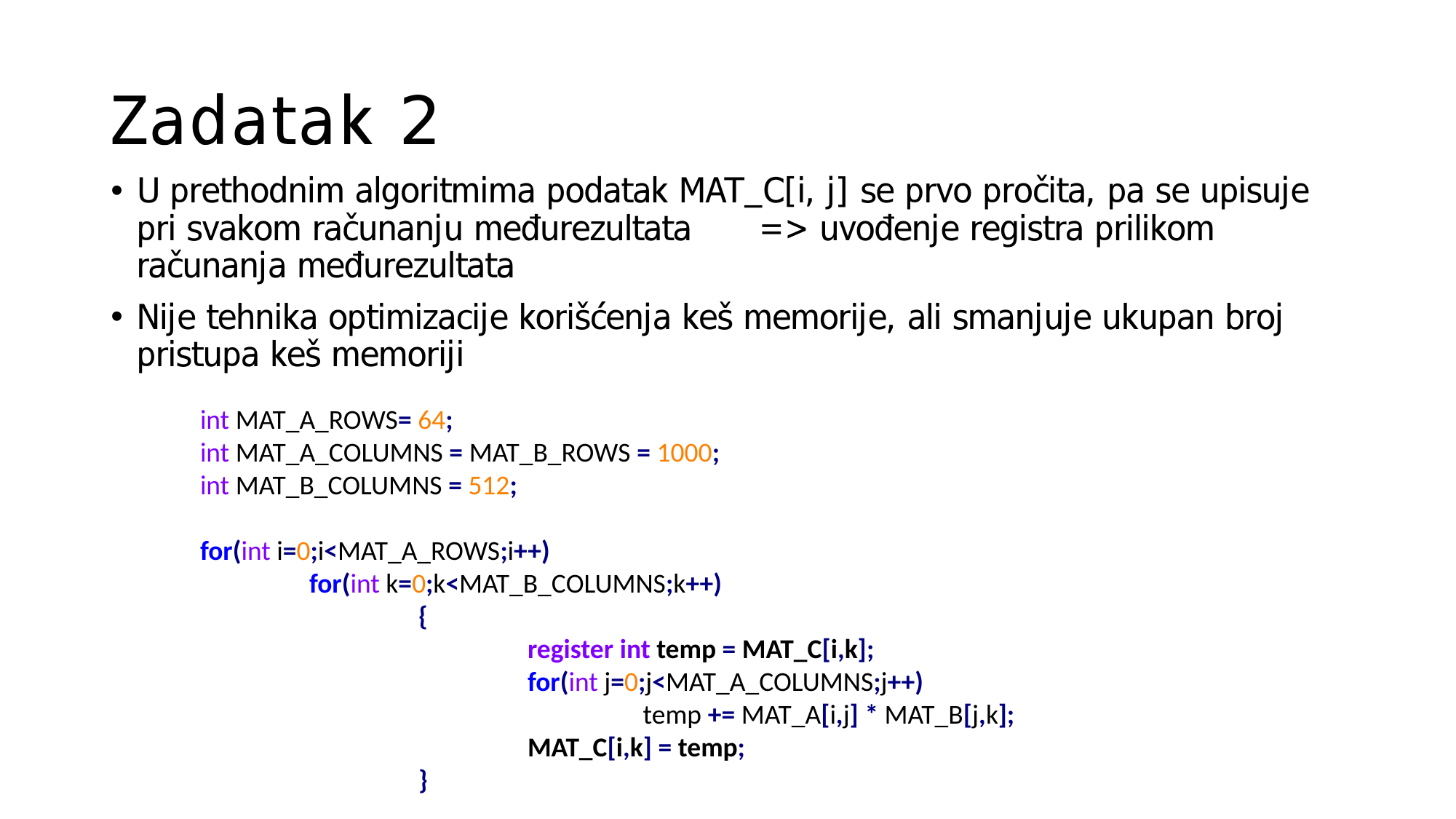

# Zadatak 2
U prethodnim algoritmima podatak MAT_C[i, j] se prvo pročita, pa se upisuje pri svakom računanju međurezultata 	=> uvođenje registra prilikom računanja međurezultata
Nije tehnika optimizacije korišćenja keš memorije, ali smanjuje ukupan broj pristupa keš memoriji

int MAT_A_ROWS= 64;
int MAT_A_COLUMNS = MAT_B_ROWS = 1000;
int MAT_B_COLUMNS = 512;

for(int i=0;i<MAT_A_ROWS;i++)
	for(int k=0;k<MAT_B_COLUMNS;k++)
		{
			register int temp = MAT_C[i,k];
			for(int j=0;j<MAT_A_COLUMNS;j++)
				 temp += MAT_A[i,j] * MAT_B[j,k];
			MAT_C[i,k] = temp;
		}